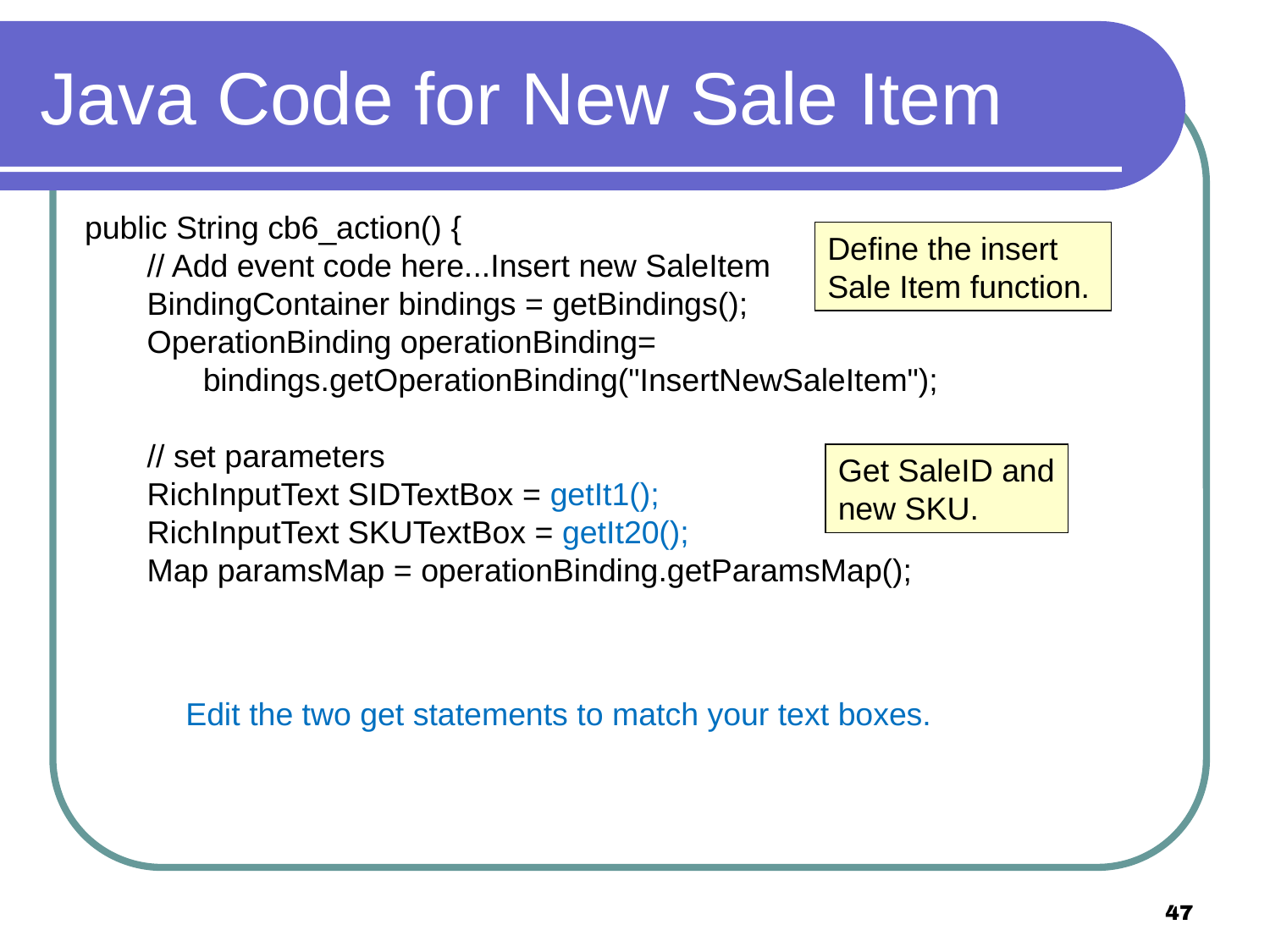

# Java Code for New Sale Item
 public String cb6_action() {
        // Add event code here...Insert new SaleItem
        BindingContainer bindings = getBindings();
        OperationBinding operationBinding=
	bindings.getOperationBinding("InsertNewSaleItem");

        // set parameters
        RichInputText SIDTextBox = getIt1();
        RichInputText SKUTextBox = getIt20();
        Map paramsMap = operationBinding.getParamsMap();
Define the insert Sale Item function.
Get SaleID and new SKU.
Edit the two get statements to match your text boxes.
47